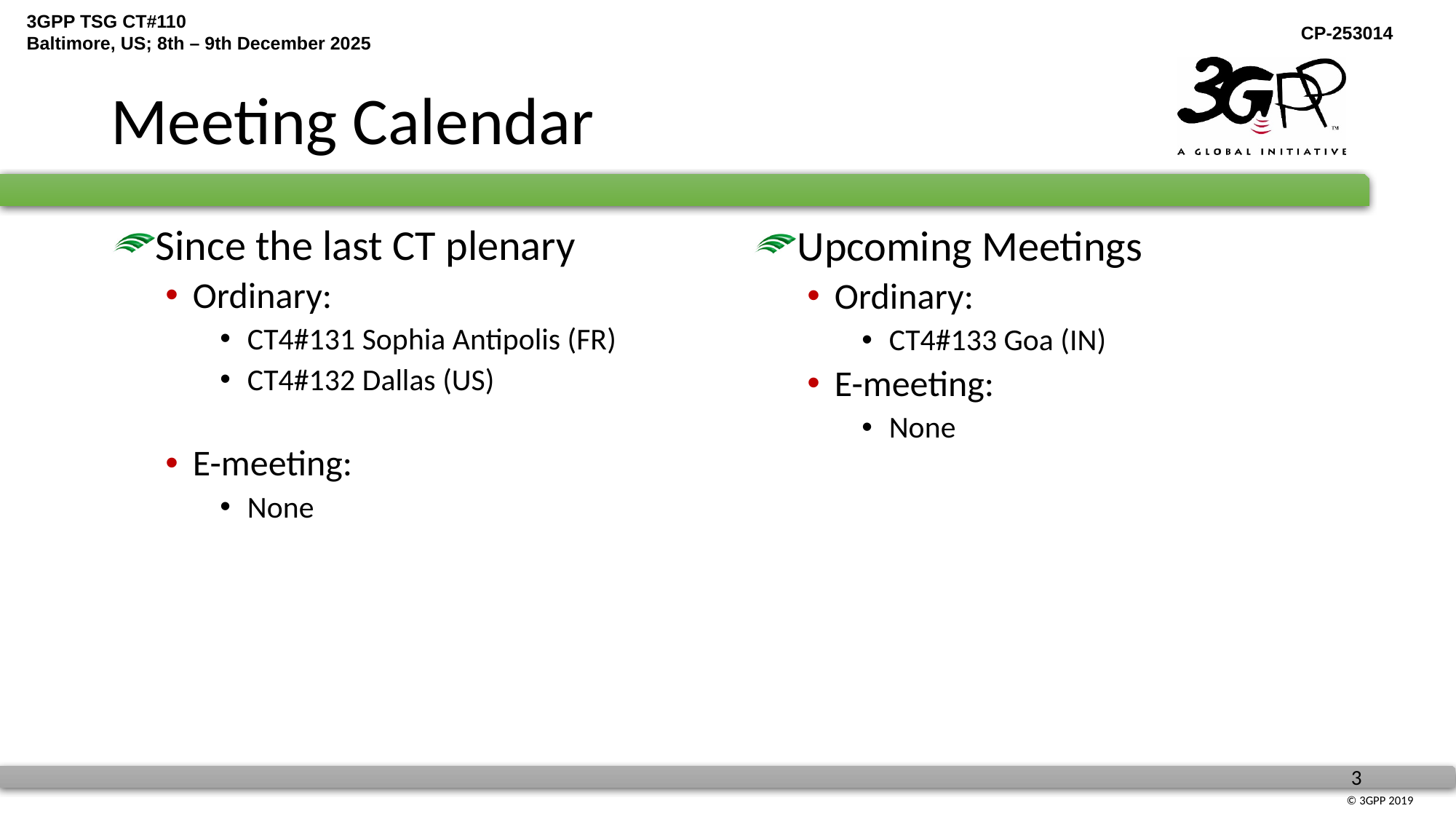

# Meeting Calendar
Since the last CT plenary
Ordinary:
CT4#131 Sophia Antipolis (FR)
CT4#132 Dallas (US)

E-meeting:
None

Upcoming Meetings
Ordinary:
CT4#133 Goa (IN)
E-meeting:
None